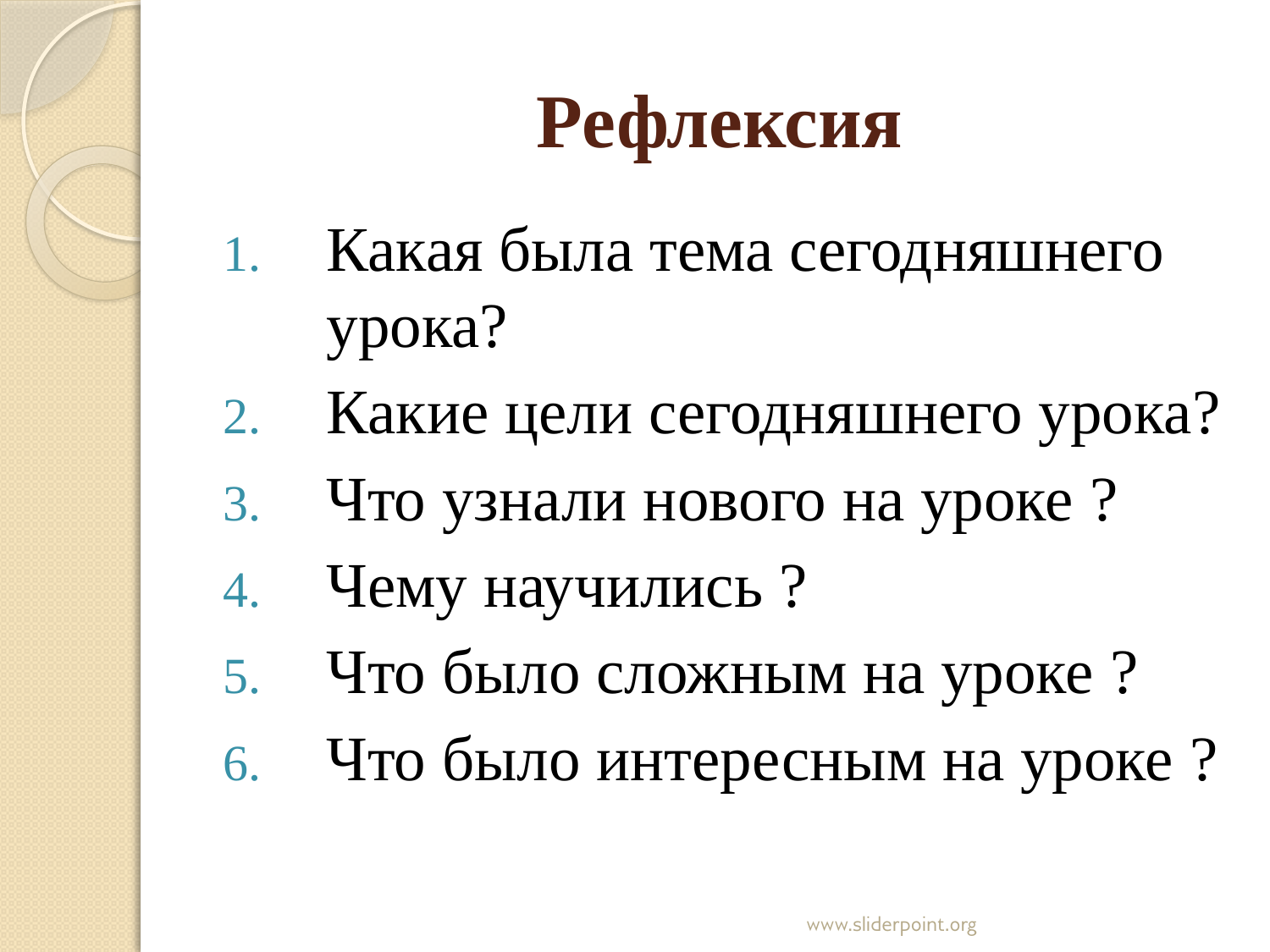

# Рефлексия
Какая была тема сегодняшнего урока?
Какие цели сегодняшнего урока?
Что узнали нового на уроке ?
Чему научились ?
Что было сложным на уроке ?
Что было интересным на уроке ?
www.sliderpoint.org